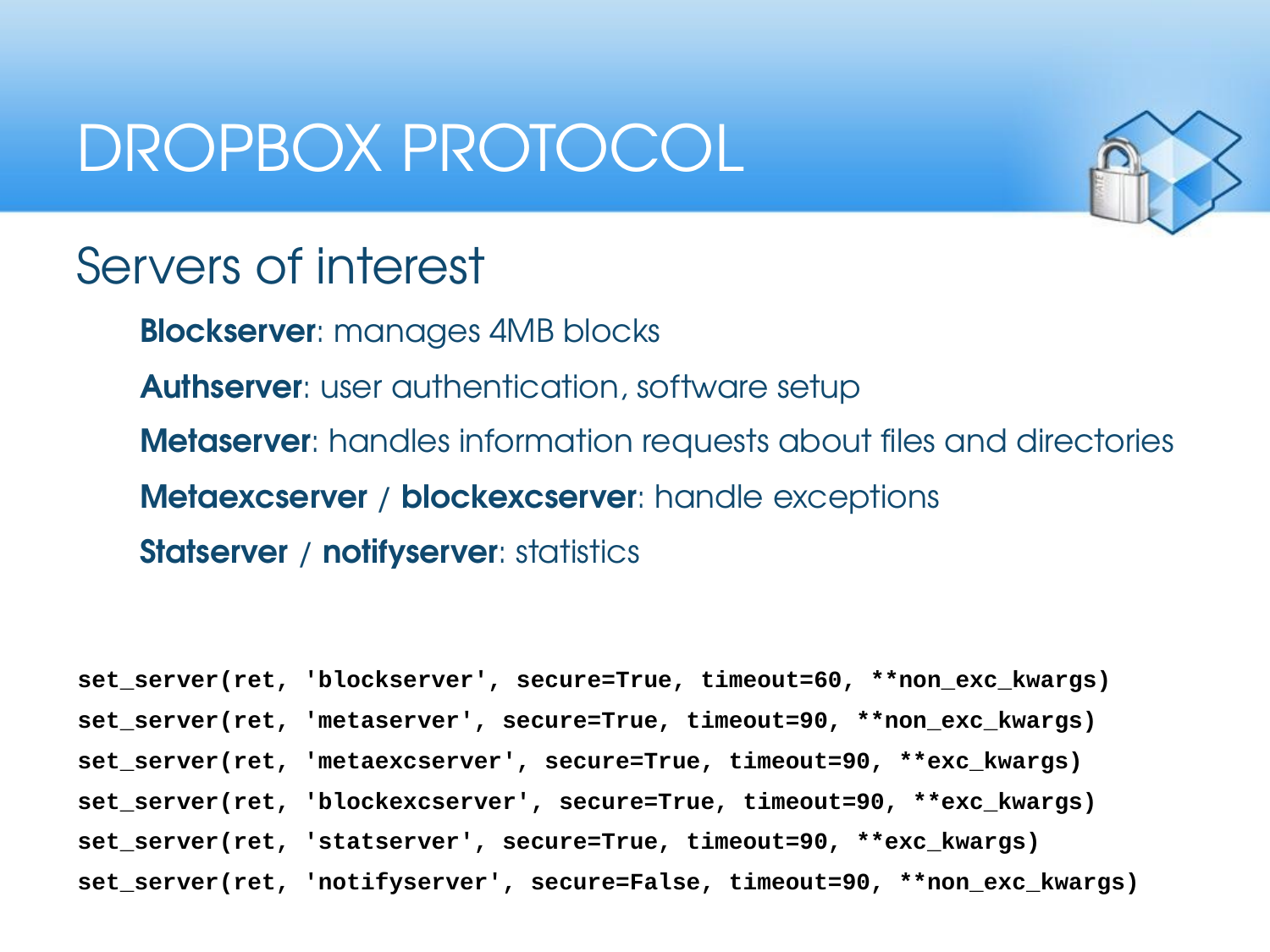

# Dropbox protocol
Servers of interest
Blockserver: manages 4MB blocks
Authserver: user authentication, software setup
Metaserver: handles information requests about files and directories
Metaexcserver / blockexcserver: handle exceptions
Statserver / notifyserver: statistics
set_server(ret, 'blockserver', secure=True, timeout=60, **non_exc_kwargs)
set_server(ret, 'metaserver', secure=True, timeout=90, **non_exc_kwargs)
set_server(ret, 'metaexcserver', secure=True, timeout=90, **exc_kwargs)
set_server(ret, 'blockexcserver', secure=True, timeout=90, **exc_kwargs)
set_server(ret, 'statserver', secure=True, timeout=90, **exc_kwargs)
set_server(ret, 'notifyserver', secure=False, timeout=90, **non_exc_kwargs)